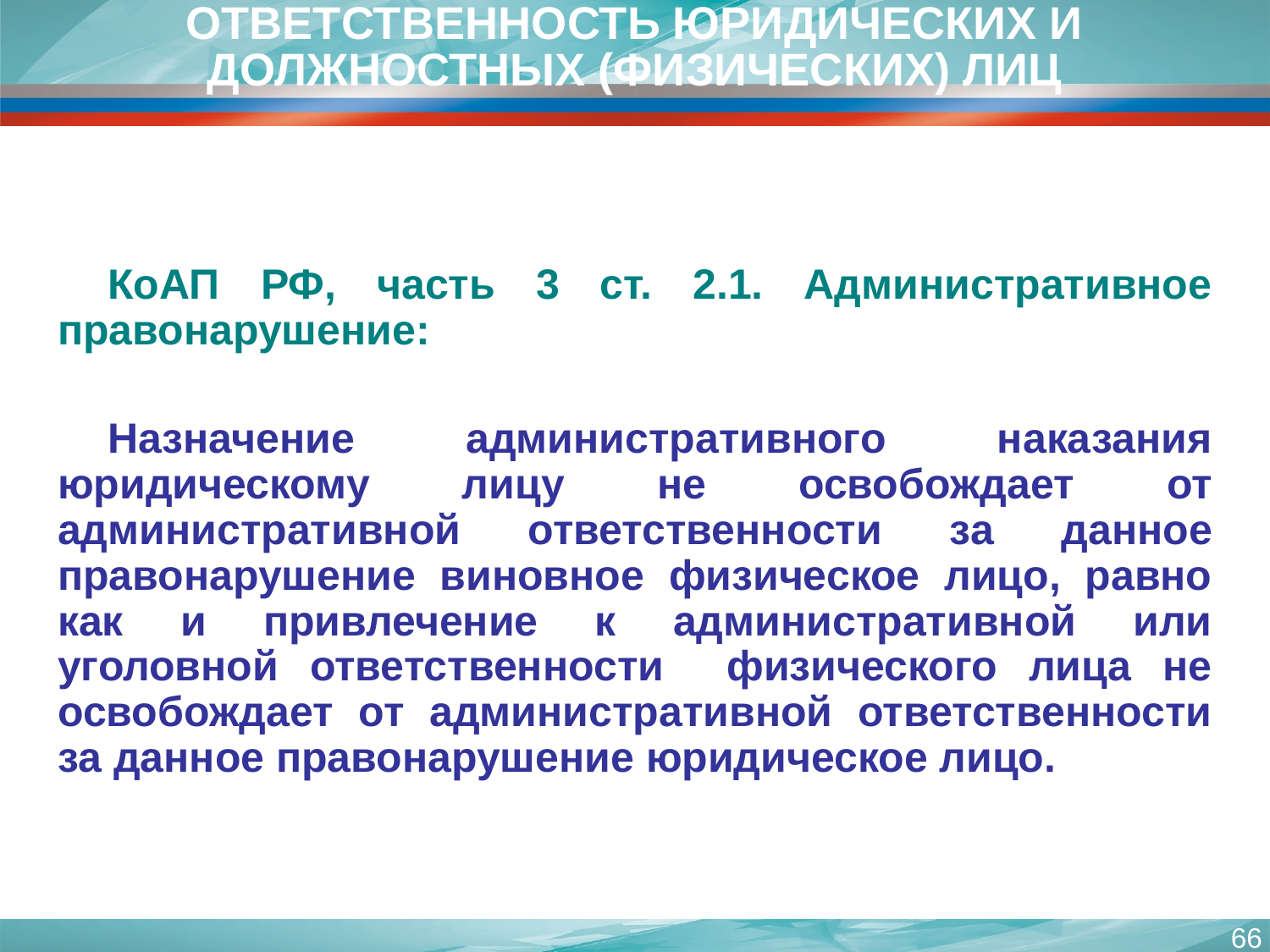

ОТВЕТСТВЕННОСТЬ ЮРИДИЧЕСКИХ И ДОЛЖНОСТНЫХ (ФИЗИЧЕСКИХ) ЛИЦ
КоАП РФ, часть 3 ст. 2.1. Административное правонарушение:

Назначение административного наказания юридическому лицу не освобождает от административной ответственности за данное правонарушение виновное физическое лицо, равно как и привлечение к административной или уголовной ответственности  физического лица не освобождает от административной ответственности за данное правонарушение юридическое лицо.
66